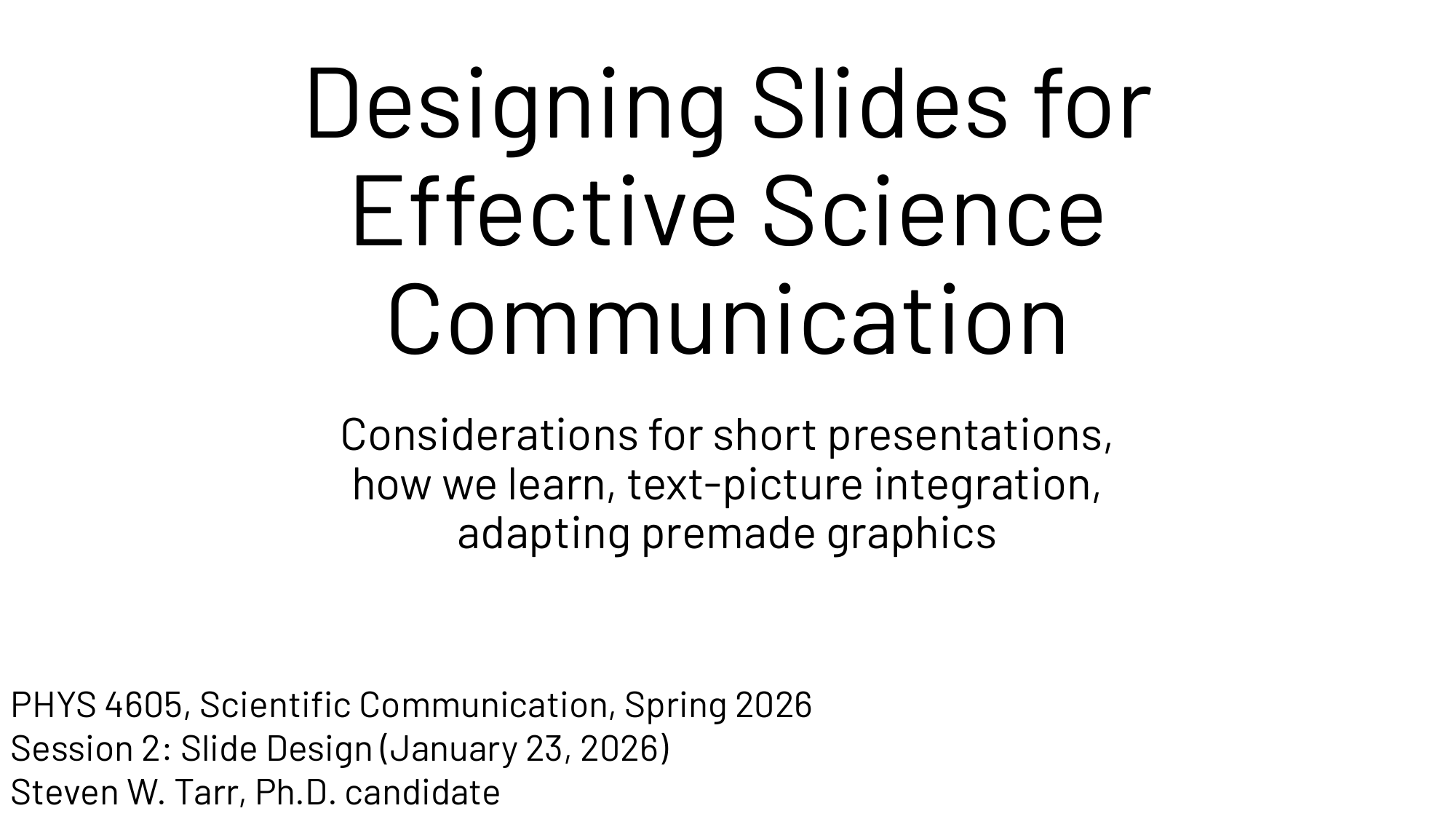

# Designing Slides for Effective Science Communication
Considerations for short presentations, how we learn, text-picture integration, adapting premade graphics
PHYS 4605, Scientific Communication, Spring 2026
Session 2: Slide Design (January 23, 2026)
Steven W. Tarr, Ph.D. candidate